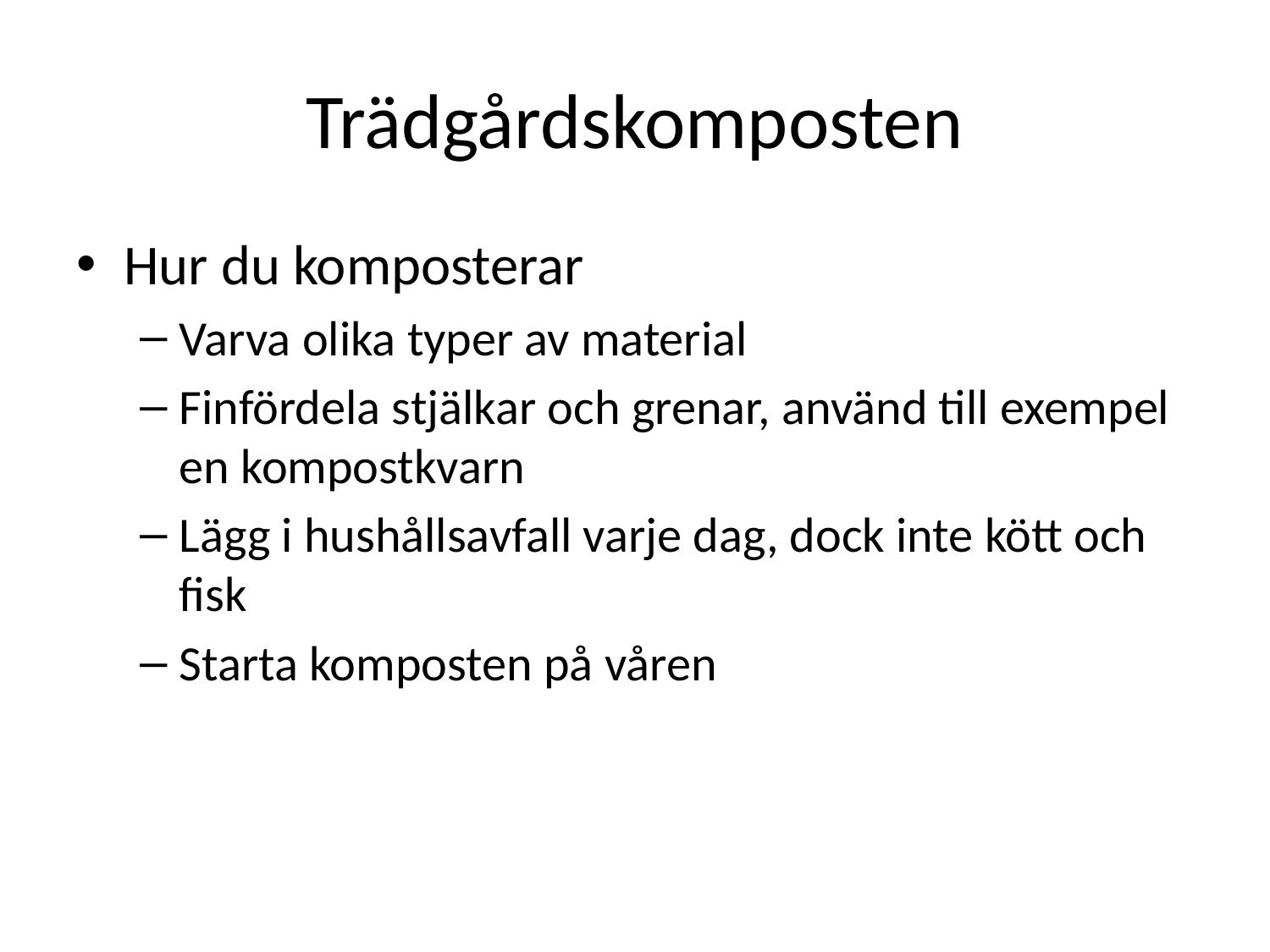

# Trädgårdskomposten
Hur du komposterar
Varva olika typer av material
Finfördela stjälkar och grenar, använd till exempel en kompostkvarn
Lägg i hushållsavfall varje dag, dock inte kött och fisk
Starta komposten på våren